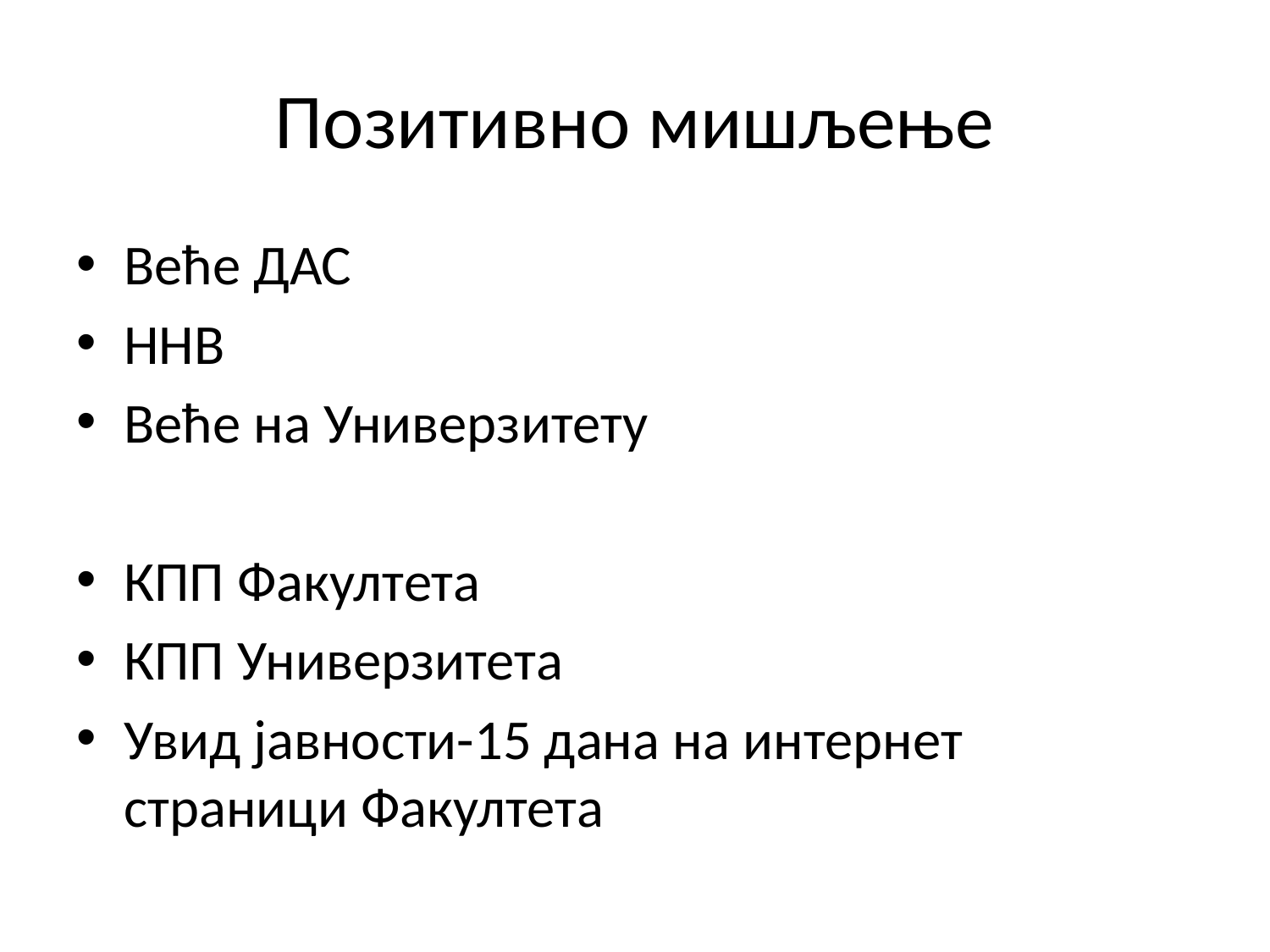

# Позитивно мишљење
Веће ДАС
ННВ
Веће на Универзитету

КПП Факултета
КПП Универзитета
Увид јавности-15 дана на интернет страници Факултета